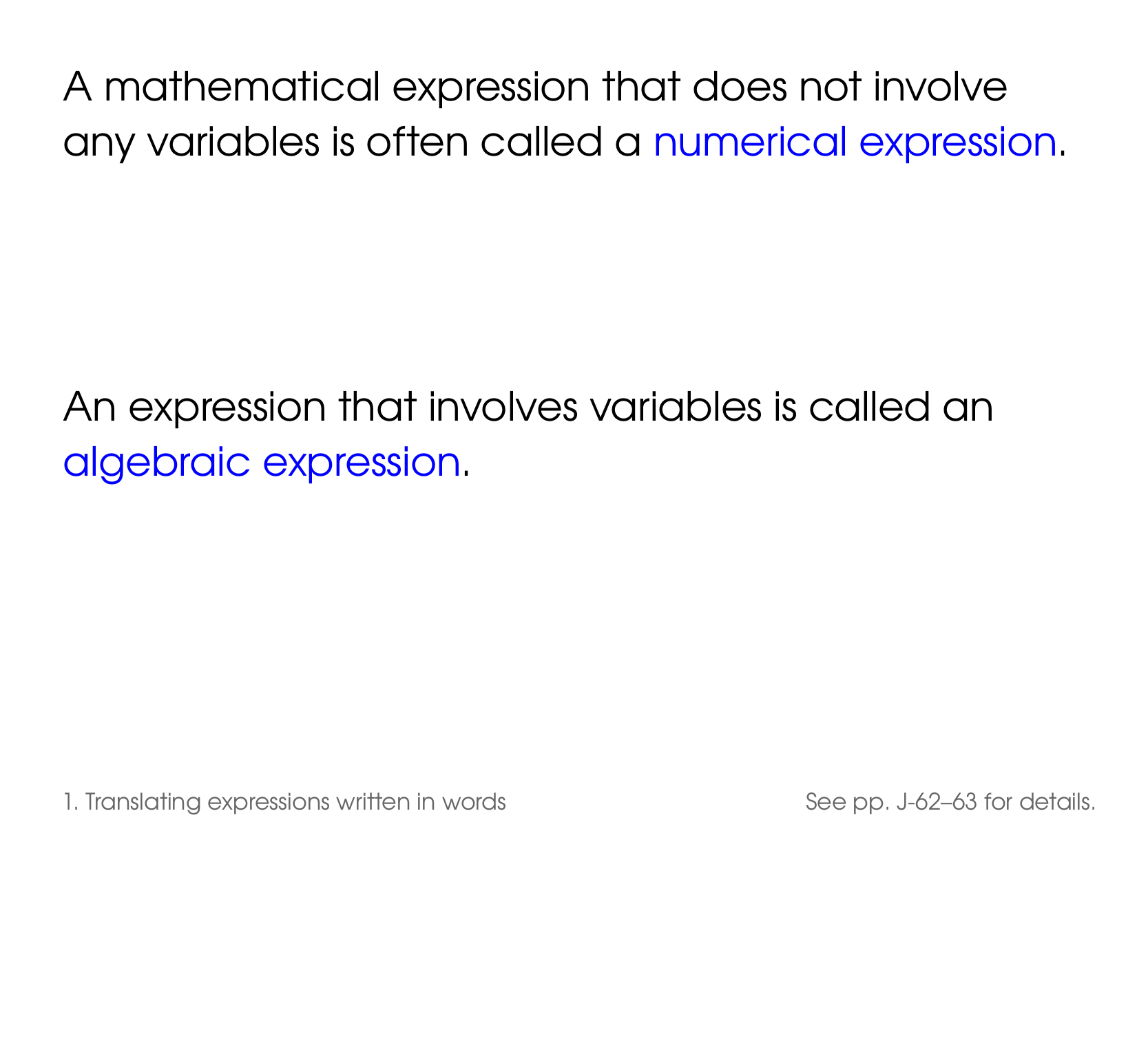

A mathematical expression that does not involve any variables is often called a numerical expression.

An expression that involves variables is called an algebraic expression.
1. Translating expressions written in words
See pp. J-62–63 for details.